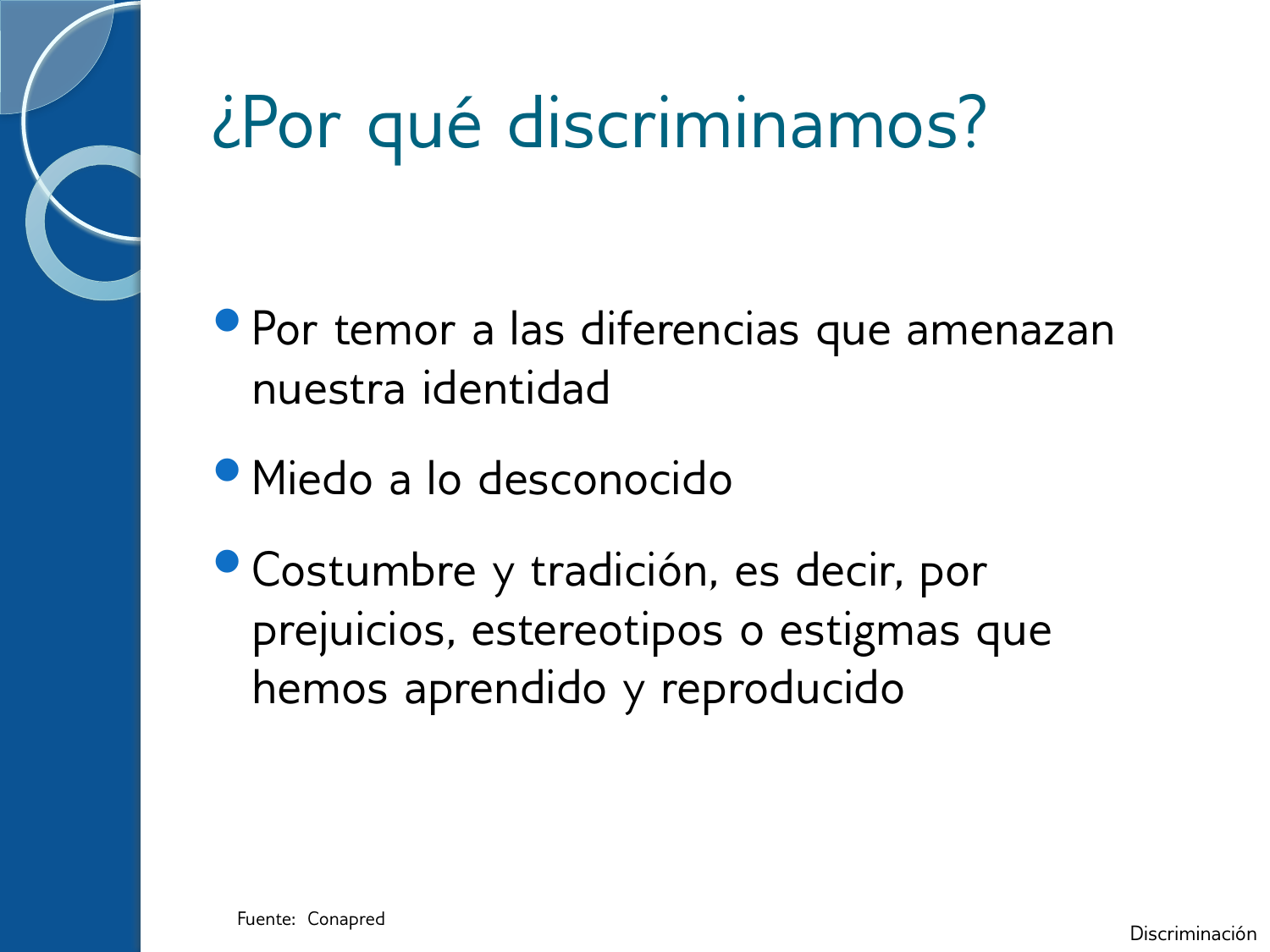

# ¿Por qué discriminamos?
Por temor a las diferencias que amenazan nuestra identidad
Miedo a lo desconocido
Costumbre y tradición, es decir, por prejuicios, estereotipos o estigmas que hemos aprendido y reproducido

Fuente:  Conapred
Discriminación